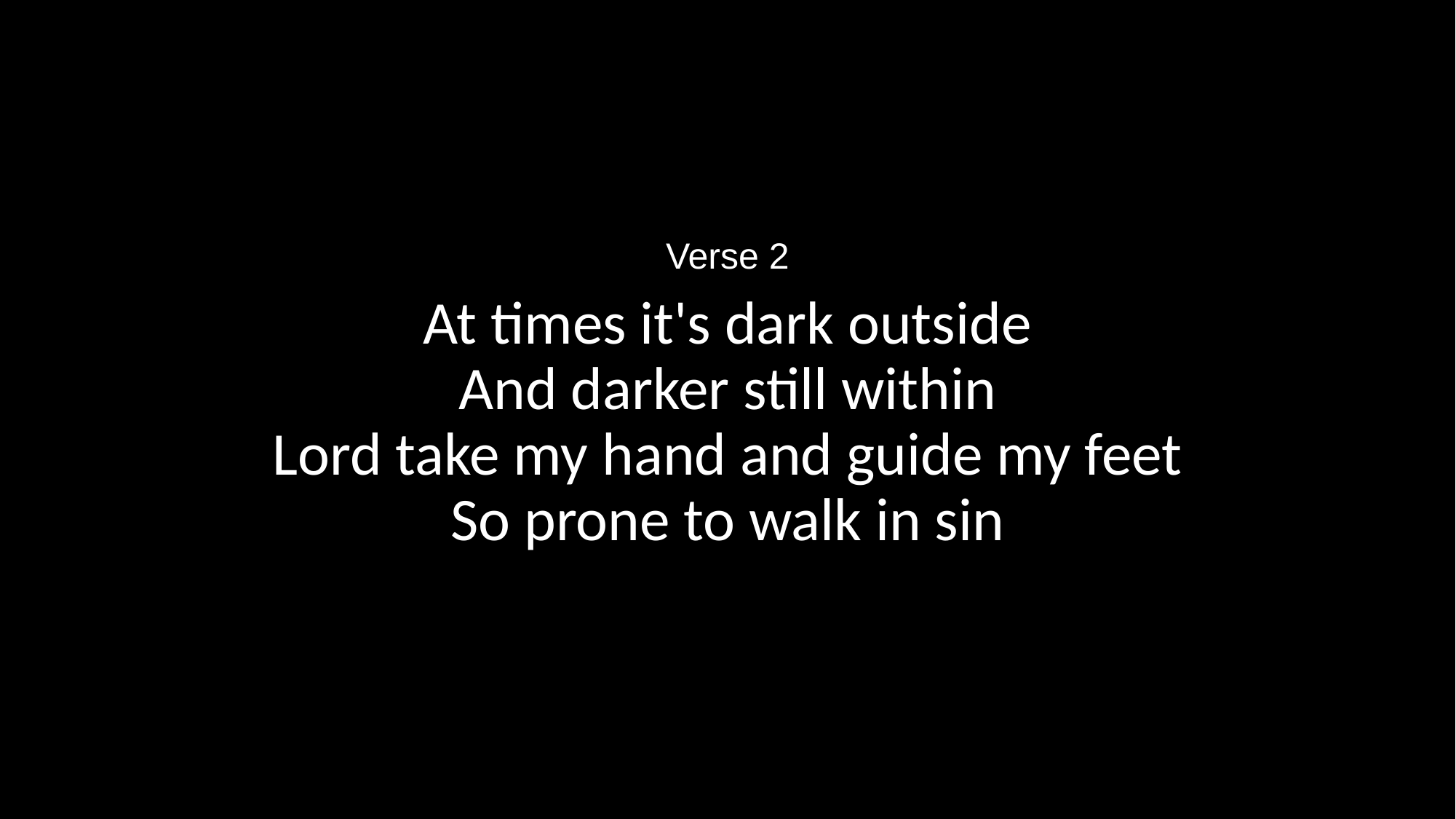

Verse 2
At times it's dark outside
And darker still within
Lord take my hand and guide my feet
So prone to walk in sin